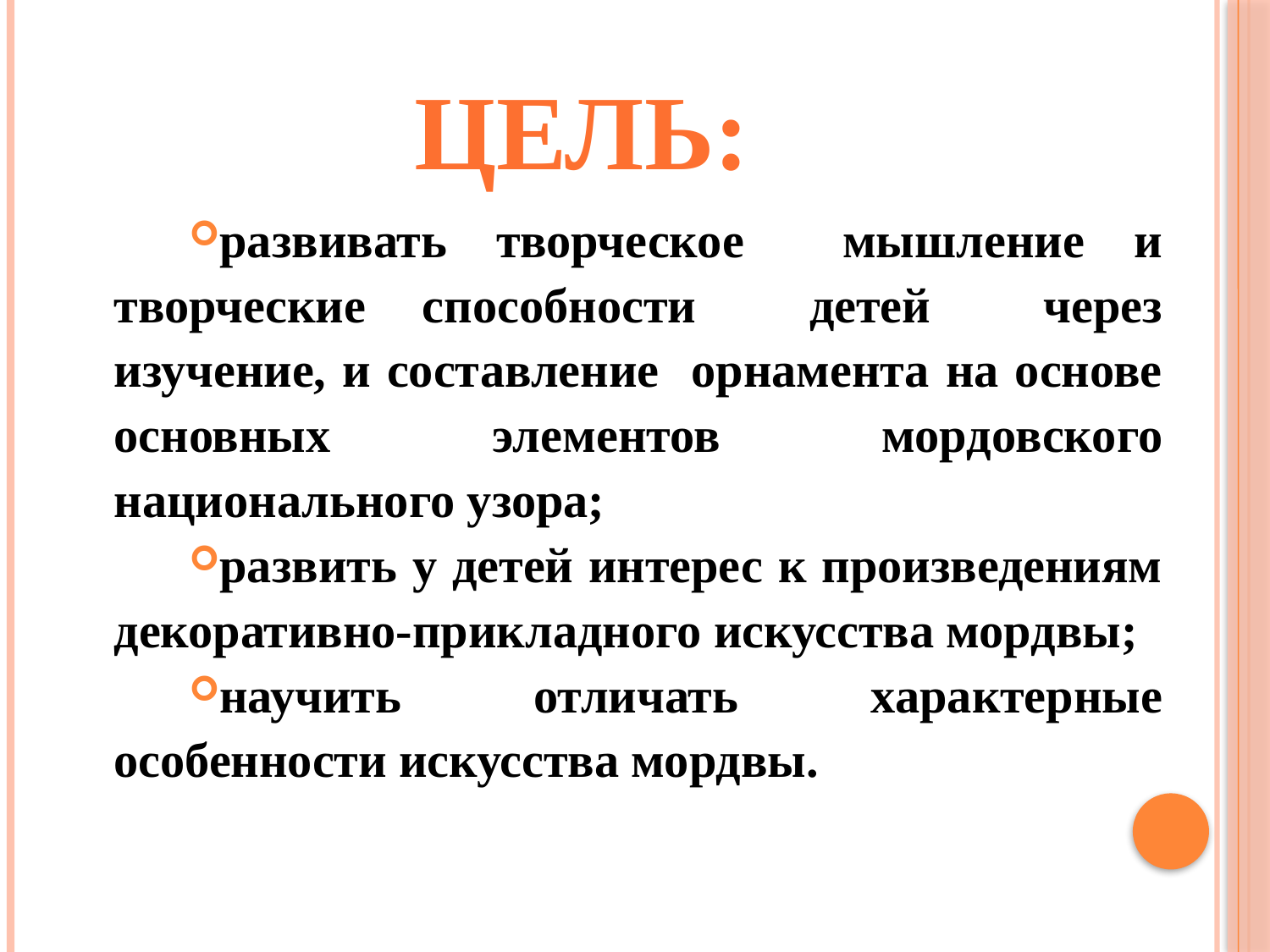

# Цель:
развивать творческое  мышление и творческие способности  детей  через изучение, и составление  орнамента на основе основных элементов мордовского национального узора;
развить у детей интерес к произведениям декоративно-прикладного искусства мордвы;
научить отличать характерные особенности искусства мордвы.